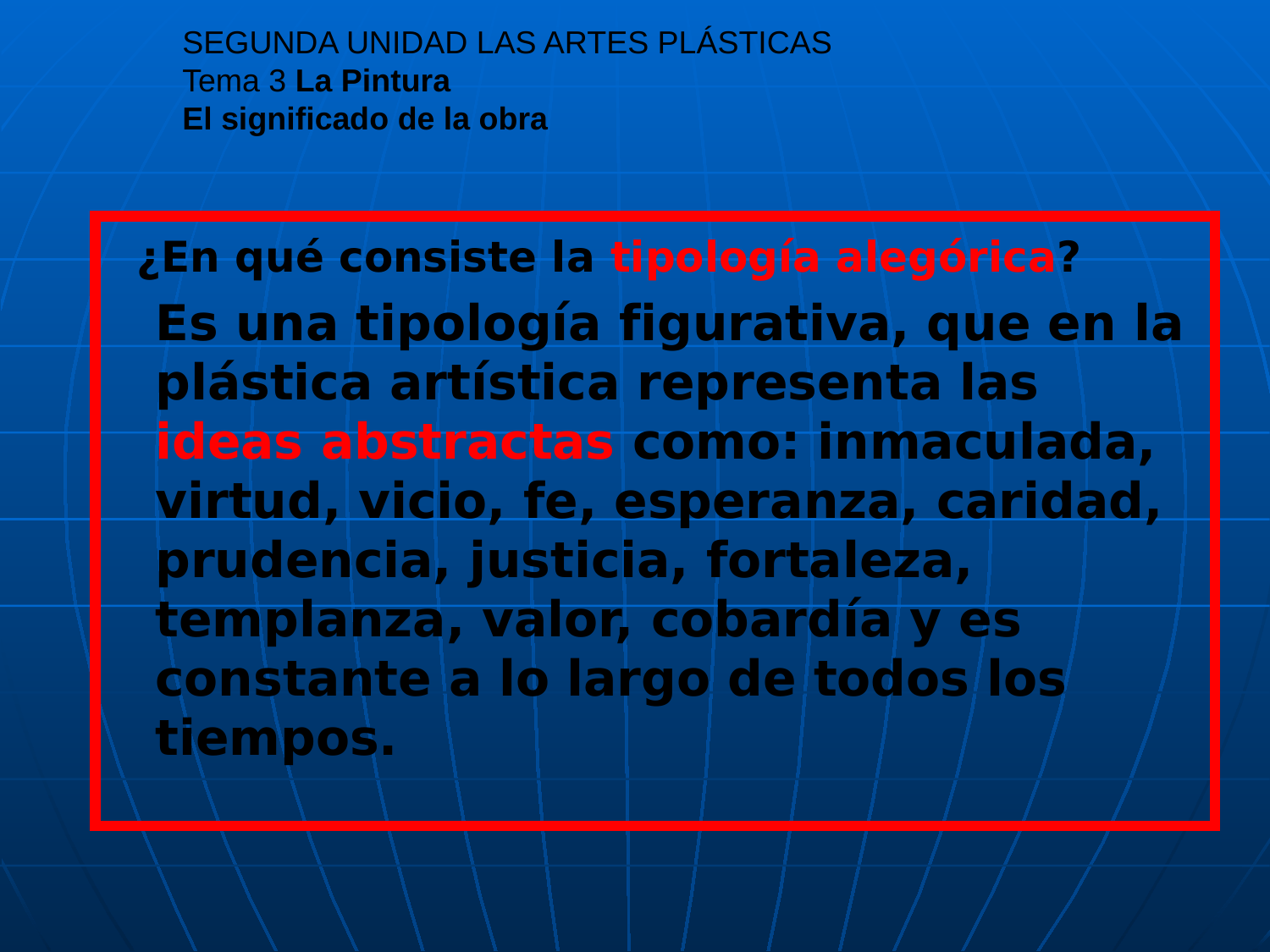

# SEGUNDA UNIDAD LAS ARTES PLÁSTICAS Tema 3 La Pintura El significado de la obra
  ¿En qué consiste la tipología alegórica?
	Es una tipología figurativa, que en la plástica artística representa las ideas abstractas como: inmaculada, virtud, vicio, fe, esperanza, caridad, prudencia, justicia, fortaleza, templanza, valor, cobardía y es constante a lo largo de todos los tiempos.